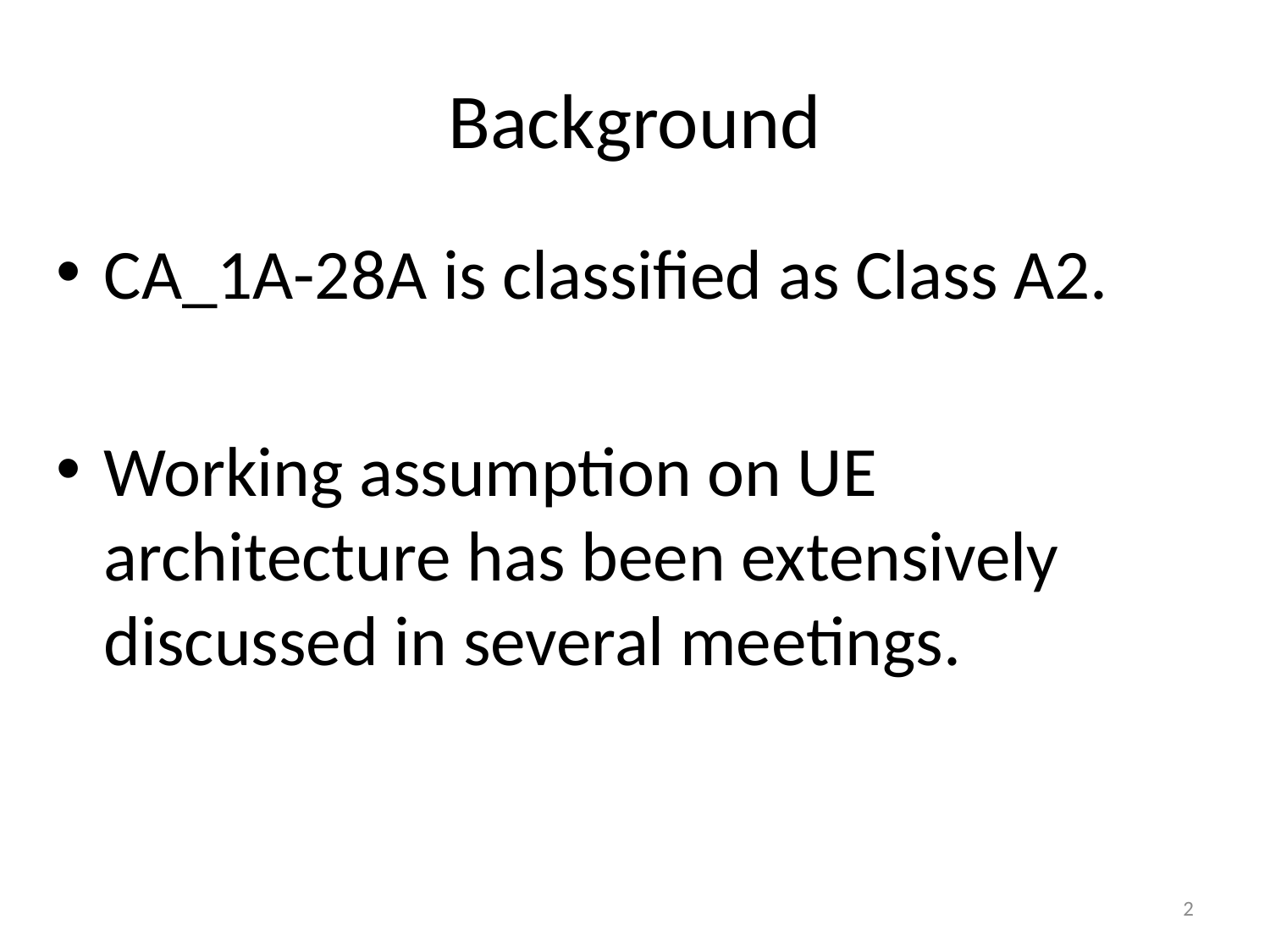

# Background
CA_1A-28A is classified as Class A2.

Working assumption on UE architecture has been extensively discussed in several meetings.
2